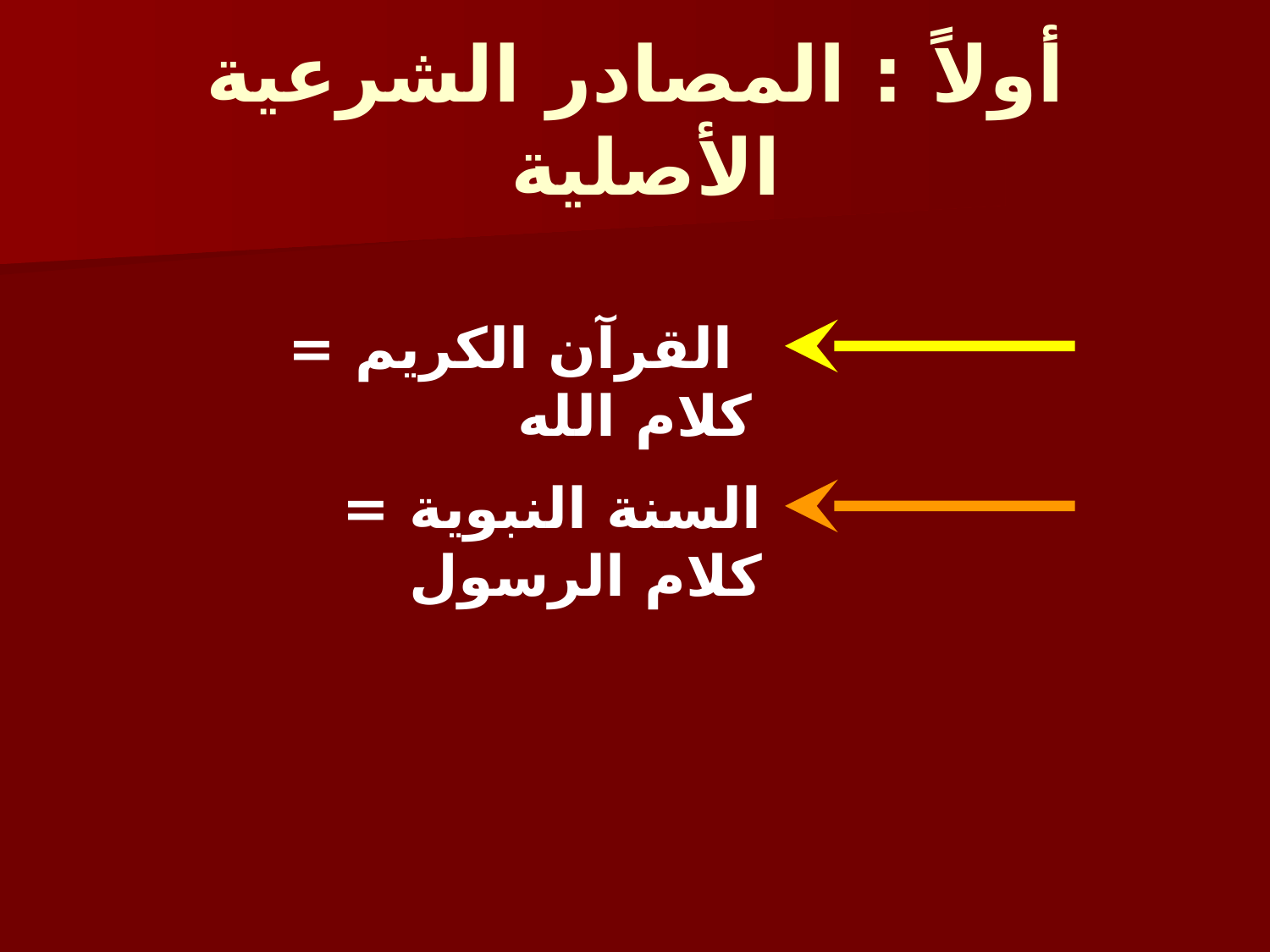

# أولاً : المصادر الشرعية الأصلية

 القرآن الكريم =  كلام الله

السنة النبوية = كلام الرسول